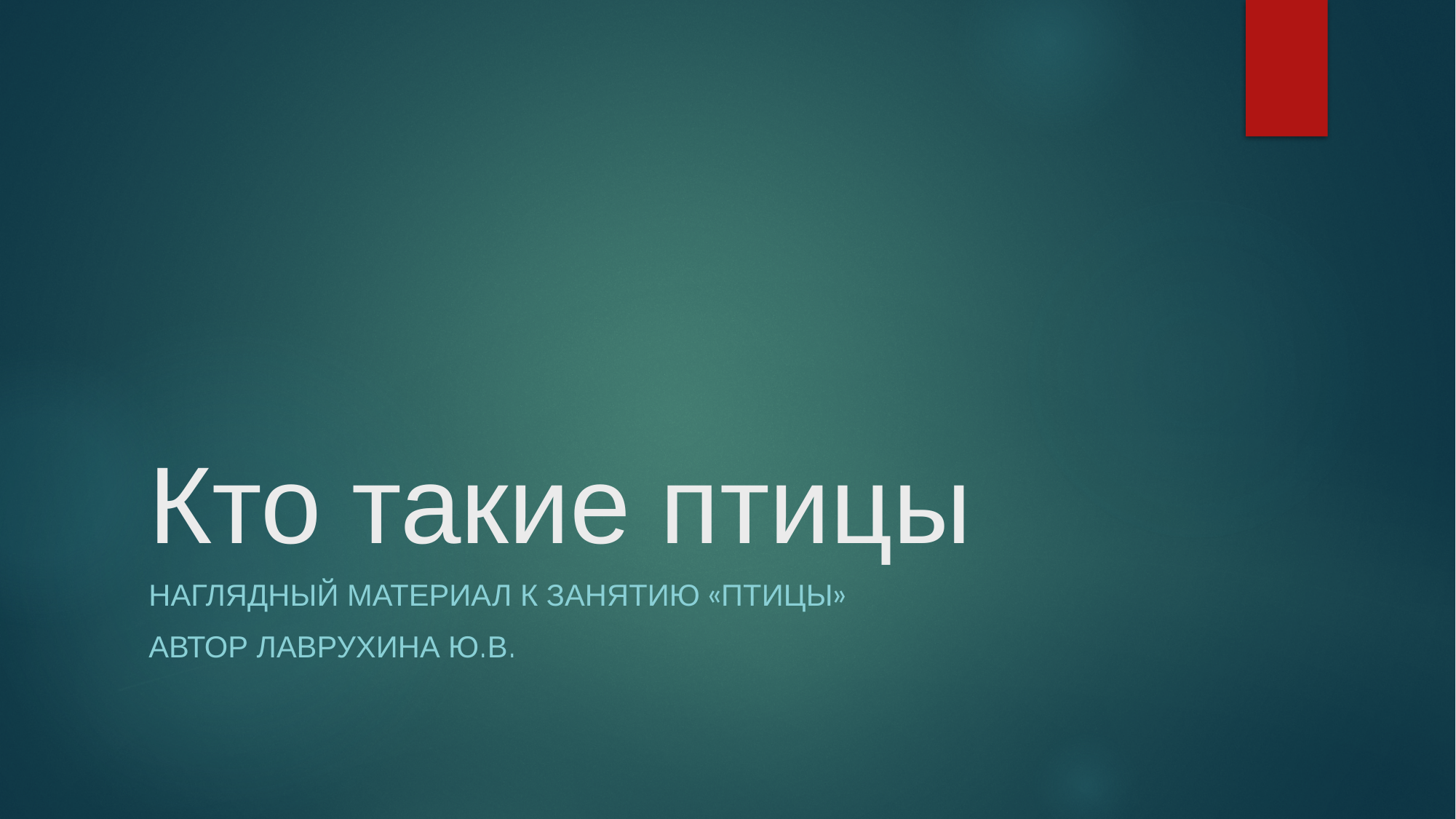

# Кто такие птицы
Наглядный материал к занятию «Птицы»
Автор Лаврухина Ю.В.